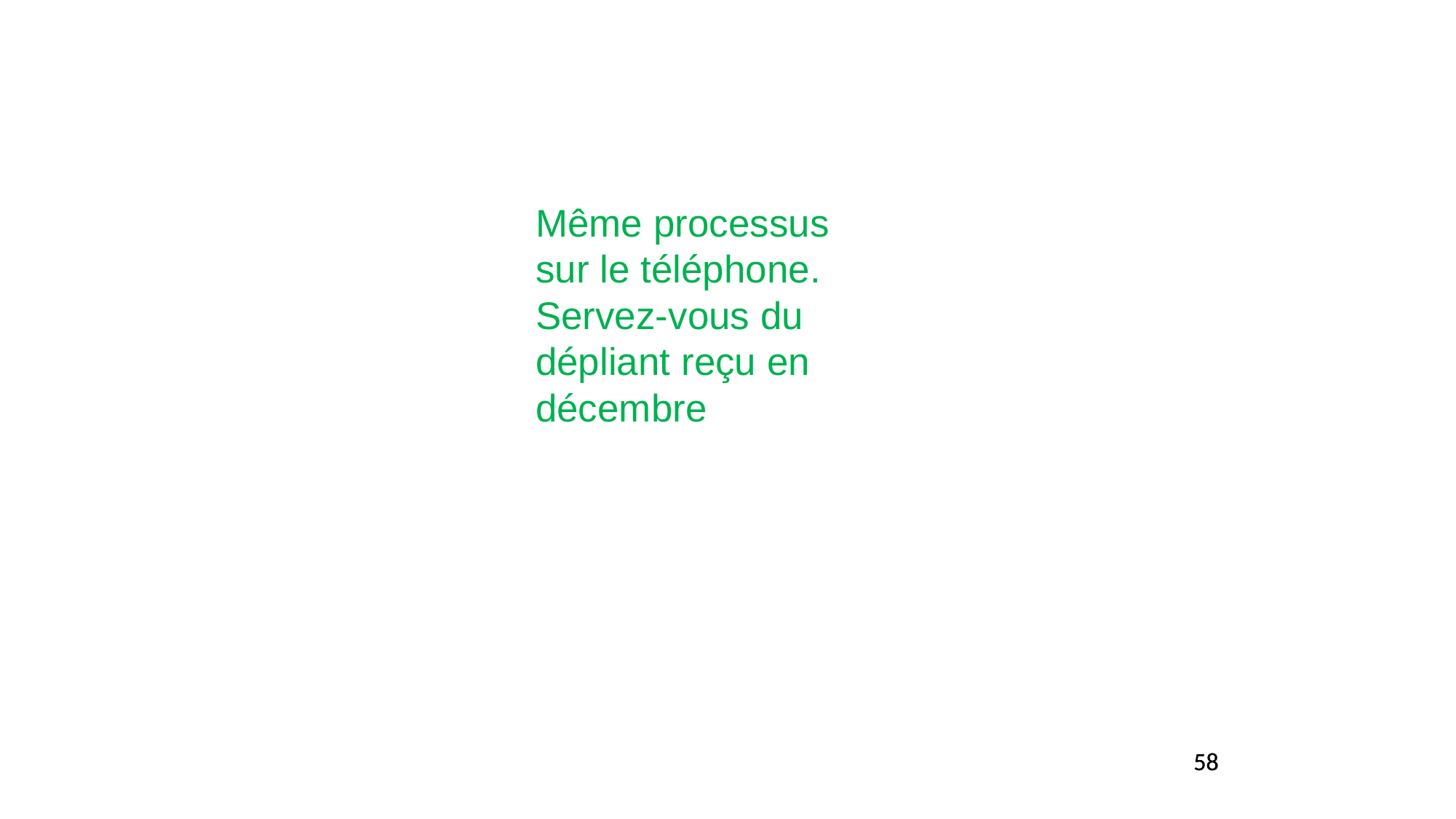

Même processus sur le téléphone. Servez-vous du dépliant reçu en  décembre
58
58